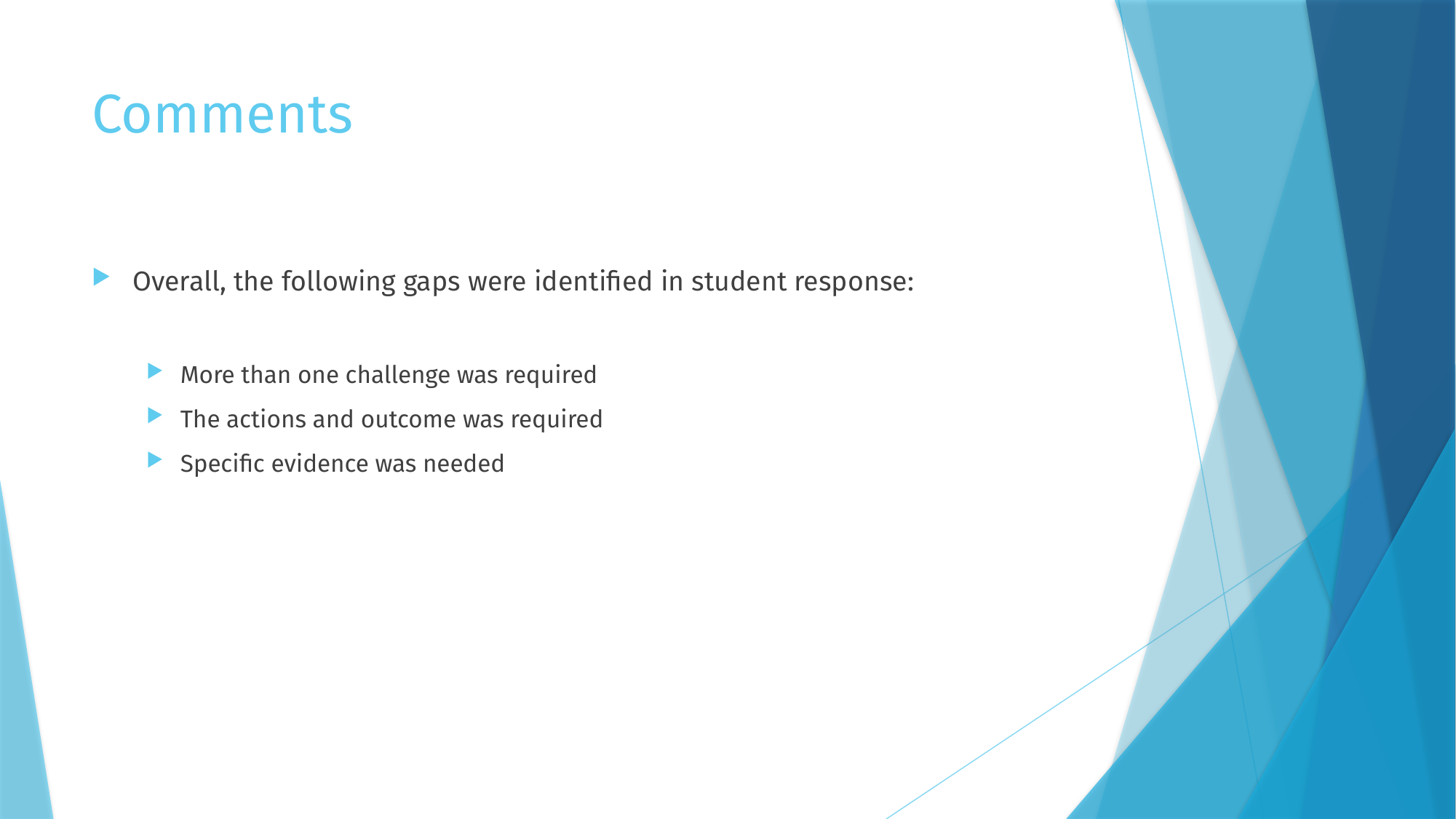

# Comments
Overall, the following gaps were identified in student response:

More than one challenge was required
The actions and outcome was required
Specific evidence was needed